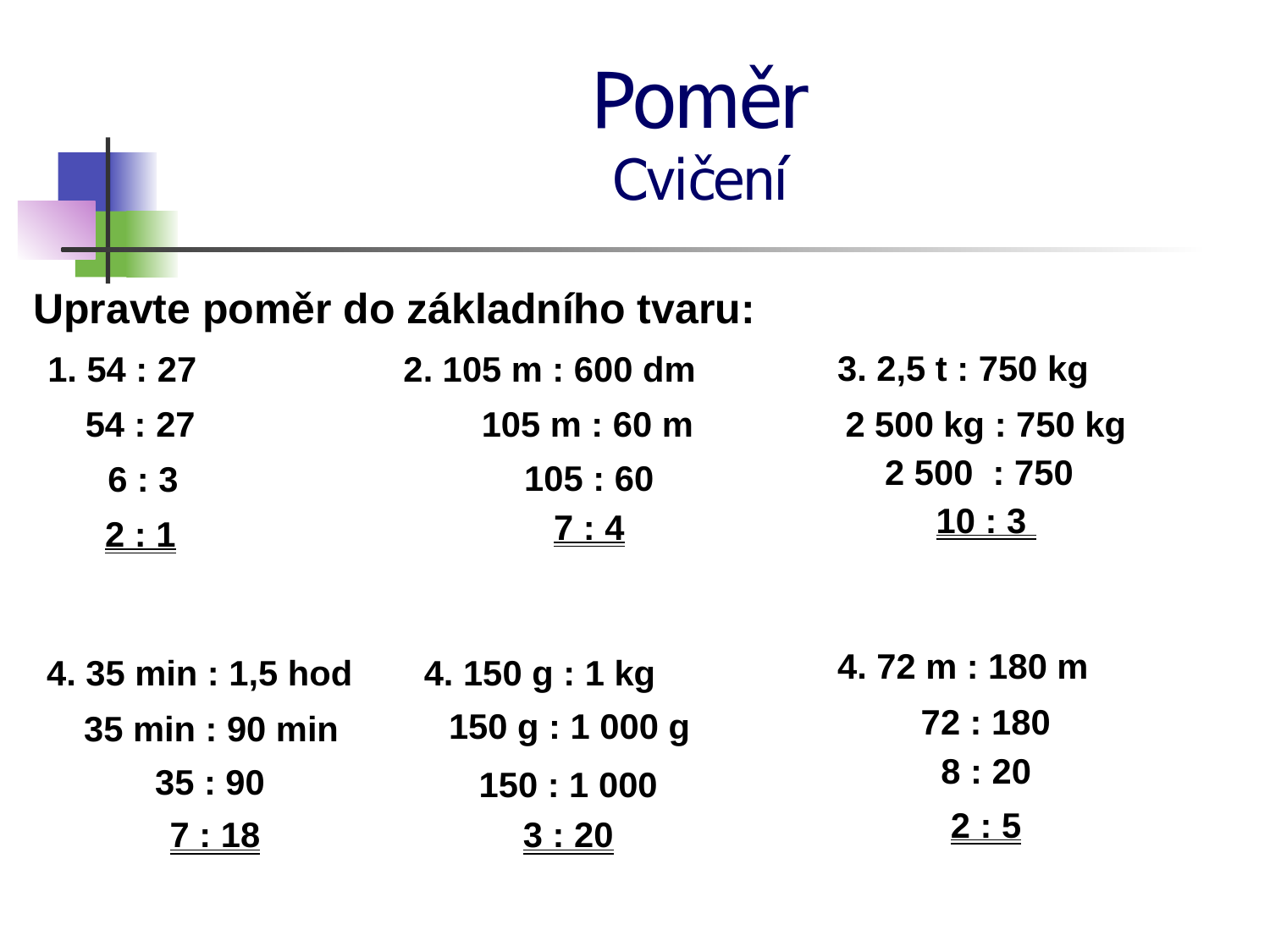

# Poměr Cvičení
Upravte poměr do základního tvaru:
3. 2,5 t : 750 kg
1. 54 : 27
2. 105 m : 600 dm
105 m : 60 m
54 : 27
2 500 kg : 750 kg
2 500  : 750
105 : 60
6 : 3
10 : 3
7 : 4
2 : 1
4. 72 m : 180 m
4. 35 min : 1,5 hod
4. 150 g : 1 kg
72 : 180
150 g : 1 000 g
35 min : 90 min
8 : 20
35 : 90
150 : 1 000
2 : 5
7 : 18
3 : 20